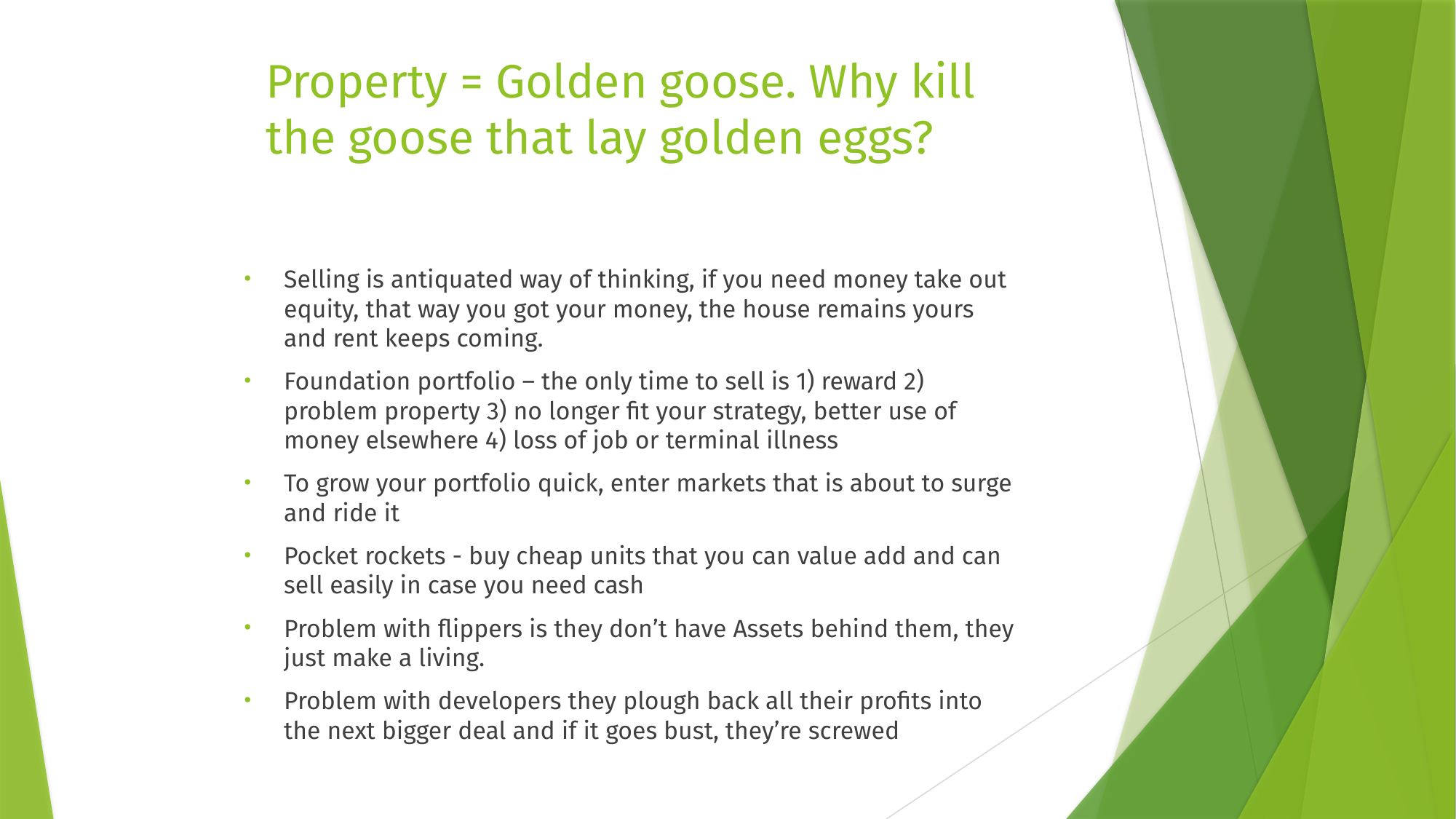

# Property = Golden goose. Why kill the goose that lay golden eggs?
Selling is antiquated way of thinking, if you need money take out equity, that way you got your money, the house remains yours and rent keeps coming.
Foundation portfolio – the only time to sell is 1) reward 2) problem property 3) no longer fit your strategy, better use of money elsewhere 4) loss of job or terminal illness
To grow your portfolio quick, enter markets that is about to surge and ride it
Pocket rockets - buy cheap units that you can value add and can sell easily in case you need cash
Problem with flippers is they don’t have Assets behind them, they just make a living.
Problem with developers they plough back all their profits into the next bigger deal and if it goes bust, they’re screwed